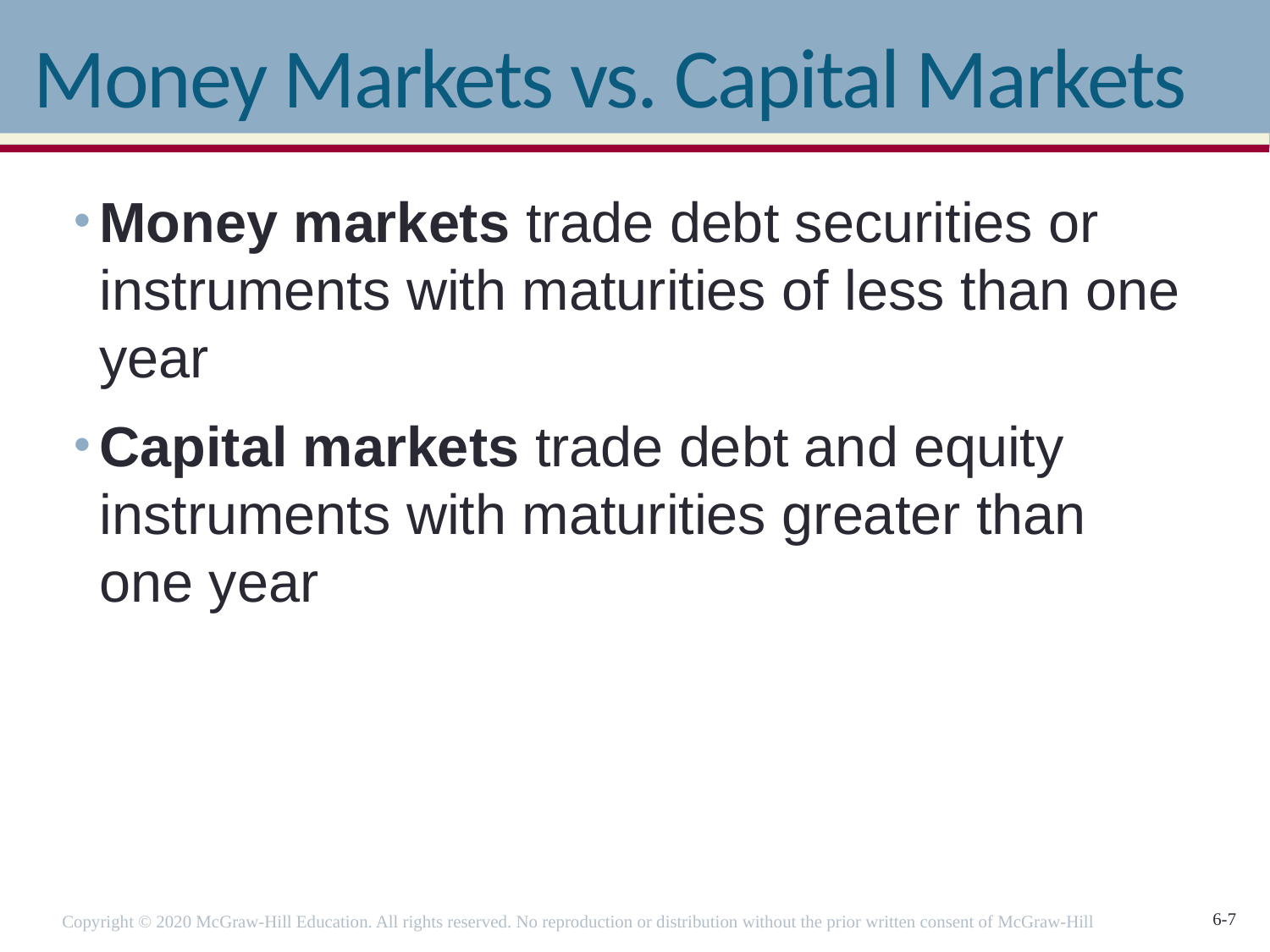

# Money Markets vs. Capital Markets
Money markets trade debt securities or instruments with maturities of less than one year
Capital markets trade debt and equity instruments with maturities greater than one year
Copyright © 2020 McGraw-Hill Education. All rights reserved. No reproduction or distribution without the prior written consent of McGraw-Hill Education.